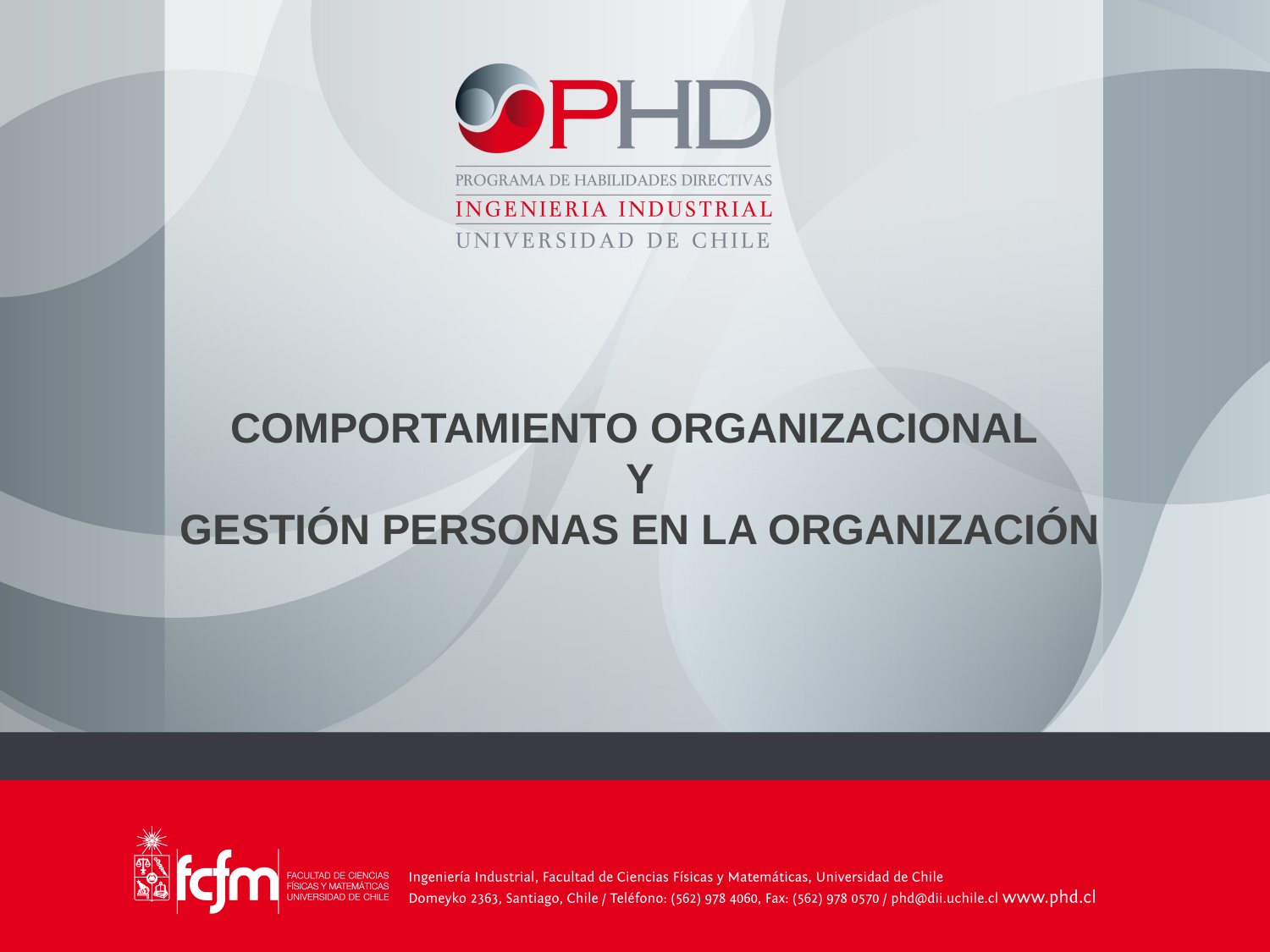

COMPORTAMIENTO ORGANIZACIONAL
Y
GESTIÓN PERSONAS EN LA ORGANIZACIÓN